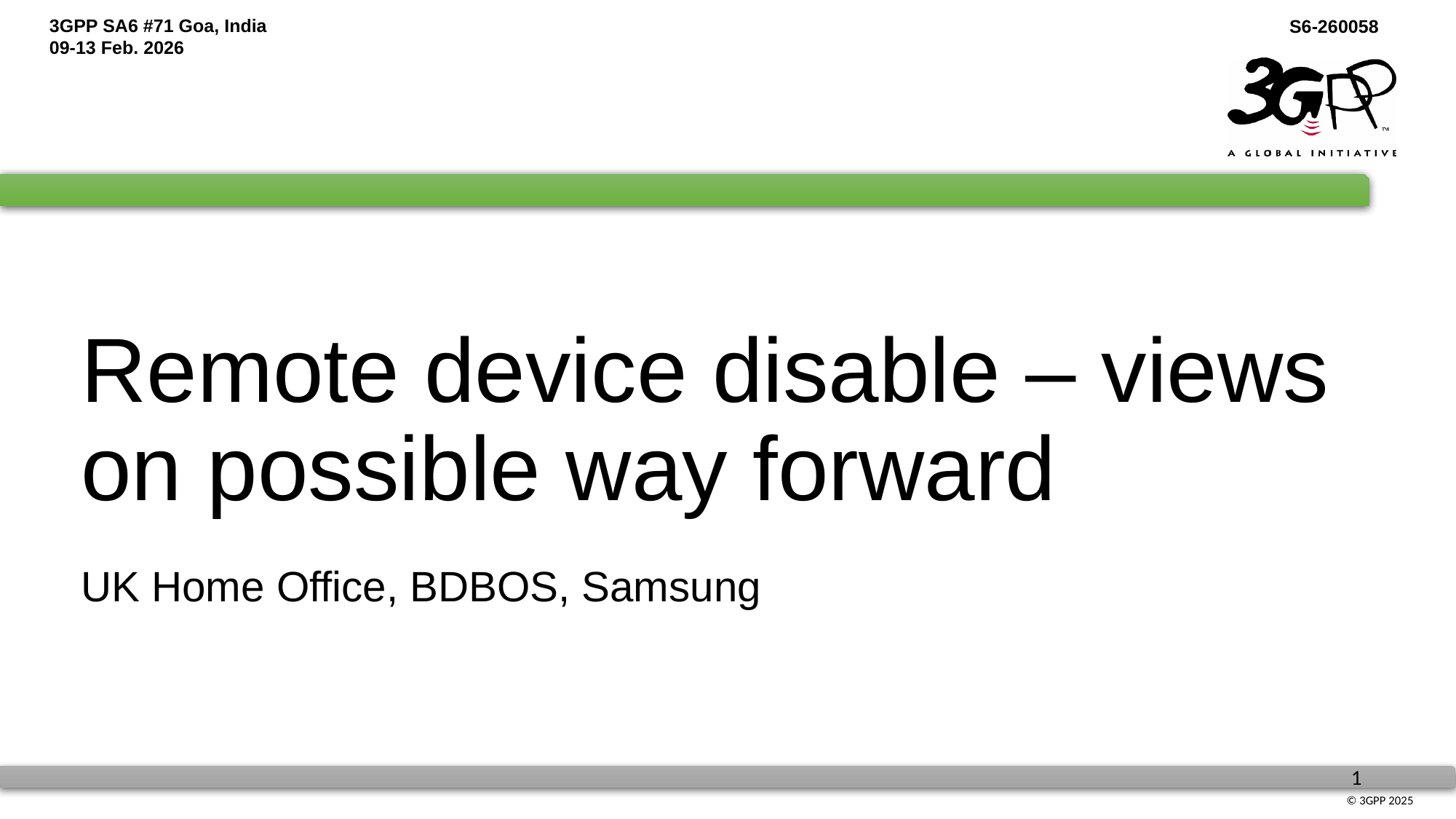

# Remote device disable – views on possible way forward
UK Home Office, BDBOS, Samsung